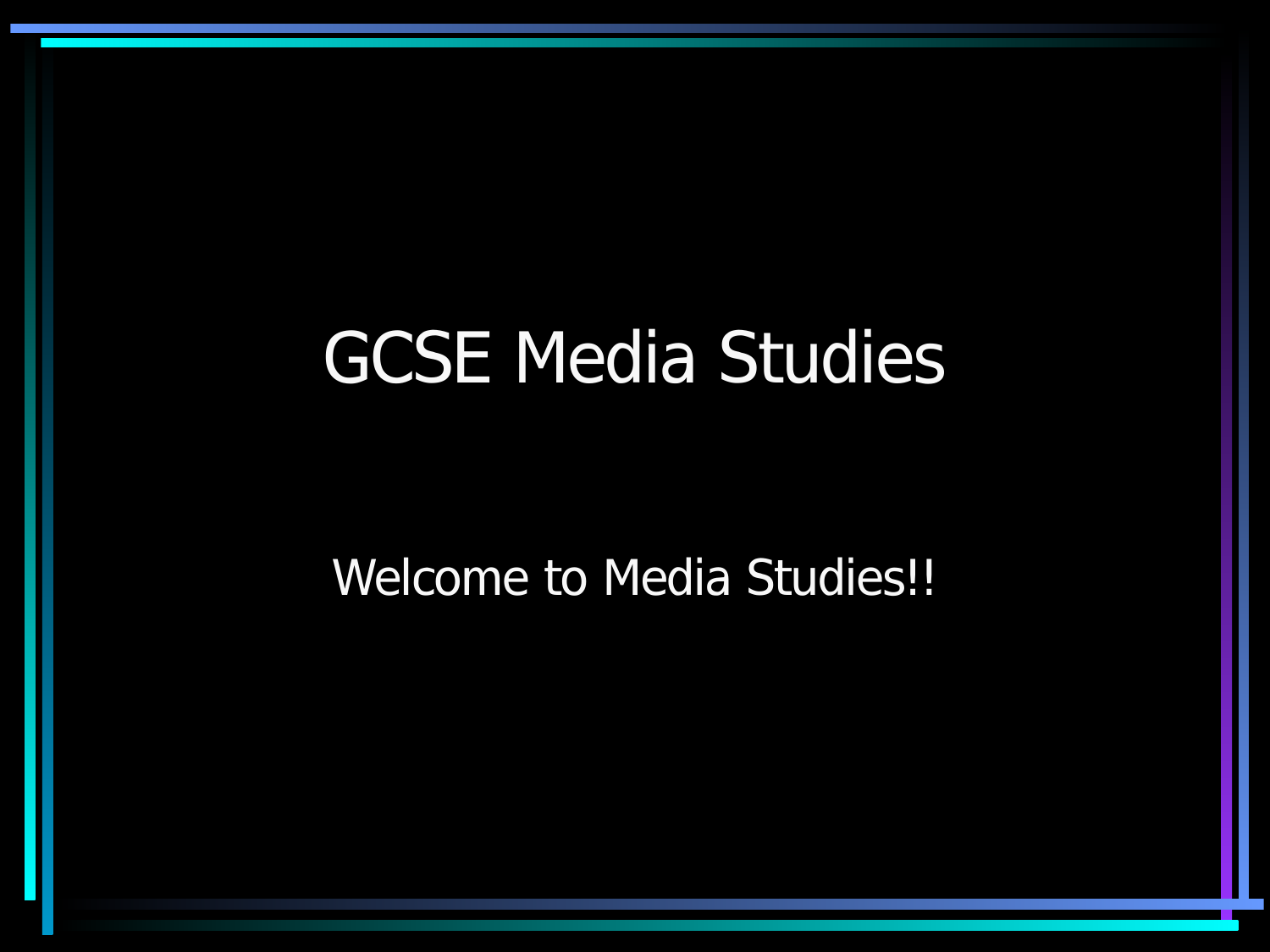

# GCSE Media Studies
Welcome to Media Studies!!